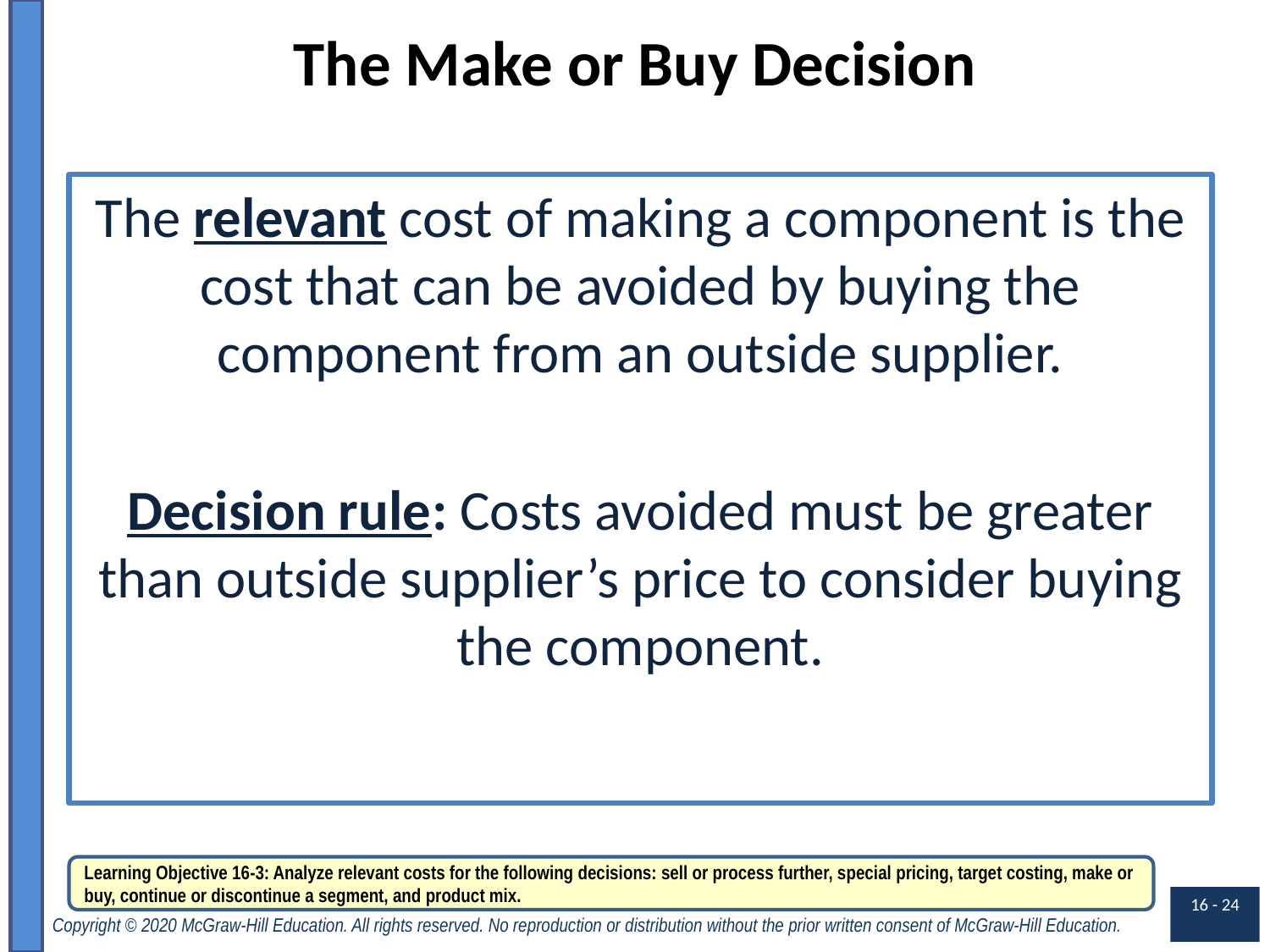

# The Make or Buy Decision
The relevant cost of making a component is the cost that can be avoided by buying the component from an outside supplier.

Decision rule: Costs avoided must be greater than outside supplier’s price to consider buying the component.
Learning Objective 16-3: Analyze relevant costs for the following decisions: sell or process further, special pricing, target costing, make or buy, continue or discontinue a segment, and product mix.